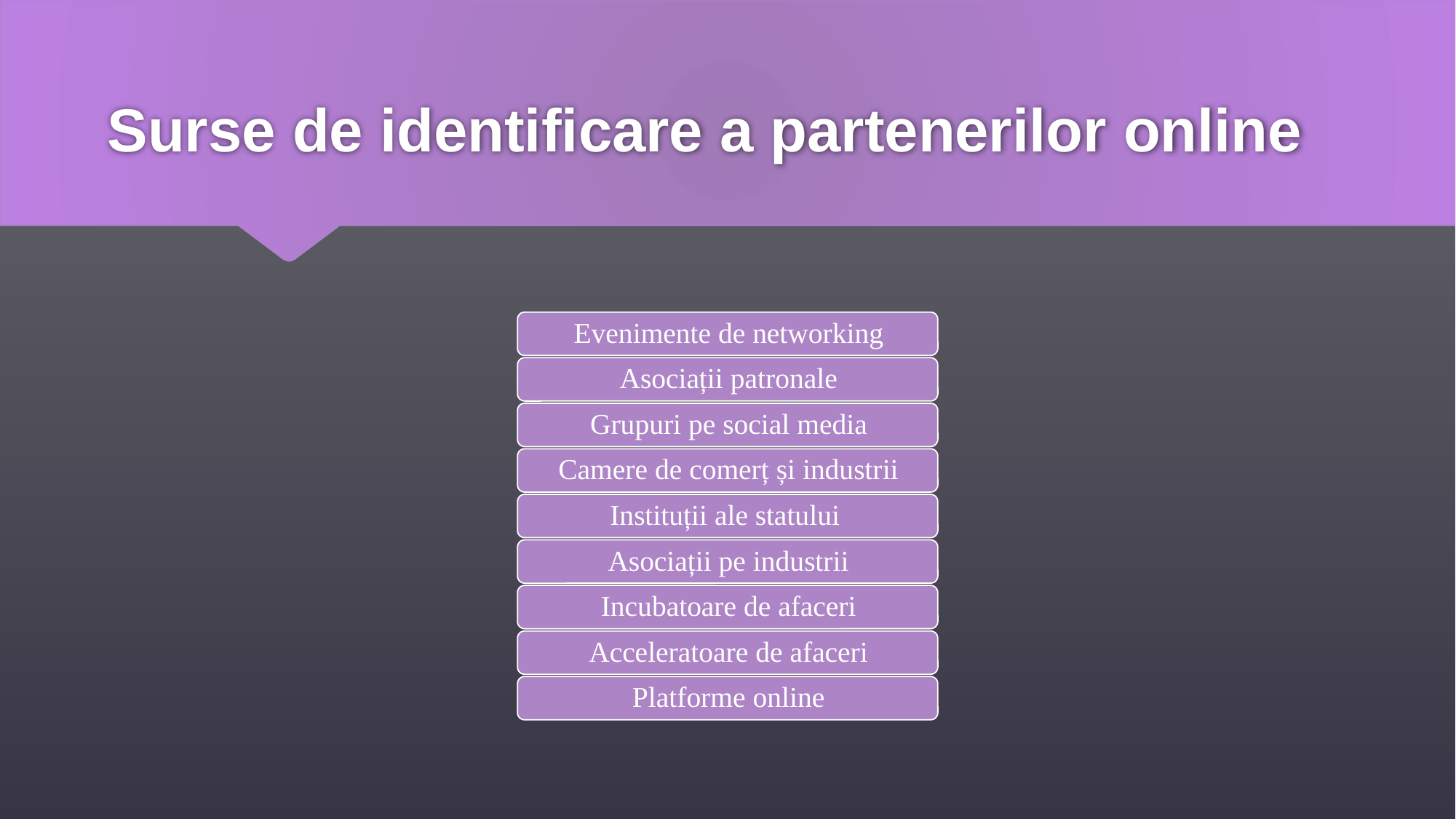

# Surse de identificare a partenerilor online
Evenimente de networking
Asociații patronale
Grupuri pe social media
Camere de comerț și industrii
Instituții ale statului
Asociații pe industrii
Incubatoare de afaceri
Acceleratoare de afaceri
Platforme online